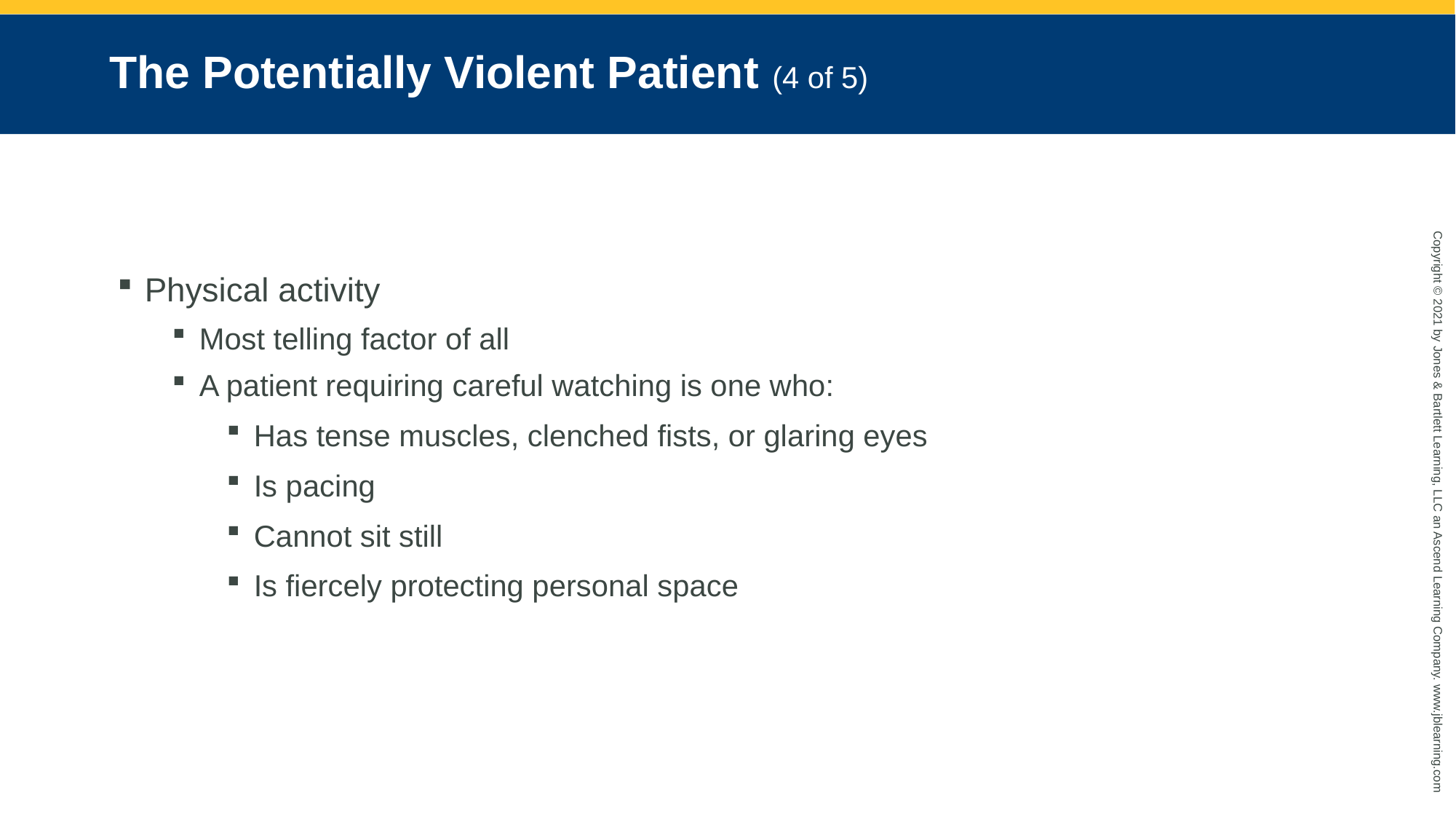

# The Potentially Violent Patient (4 of 5)
Physical activity
Most telling factor of all
A patient requiring careful watching is one who:
Has tense muscles, clenched fists, or glaring eyes
Is pacing
Cannot sit still
Is fiercely protecting personal space